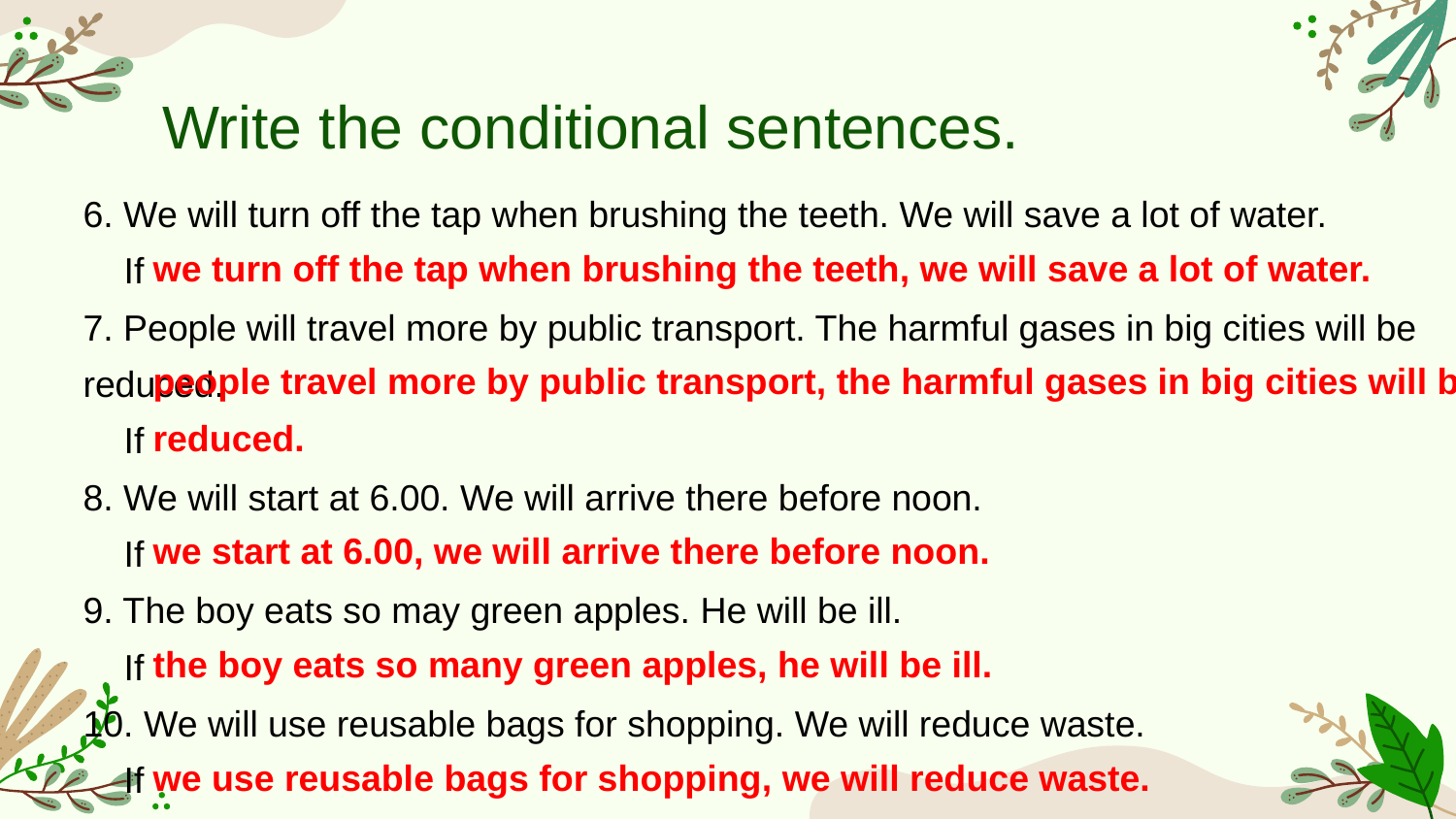

Write the conditional sentences.
6. We will turn off the tap when brushing the teeth. We will save a lot of water.
    If
7. People will travel more by public transport. The harmful gases in big cities will be reduced.
    If
8. We will start at 6.00. We will arrive there before noon.
    If
9. The boy eats so may green apples. He will be ill.
    If
10. We will use reusable bags for shopping. We will reduce waste.
    If
we turn off the tap when brushing the teeth, we will save a lot of water.

people travel more by public transport, the harmful gases in big cities will be reduced.

we start at 6.00, we will arrive there before noon.

the boy eats so many green apples, he will be ill.

we use reusable bags for shopping, we will reduce waste.